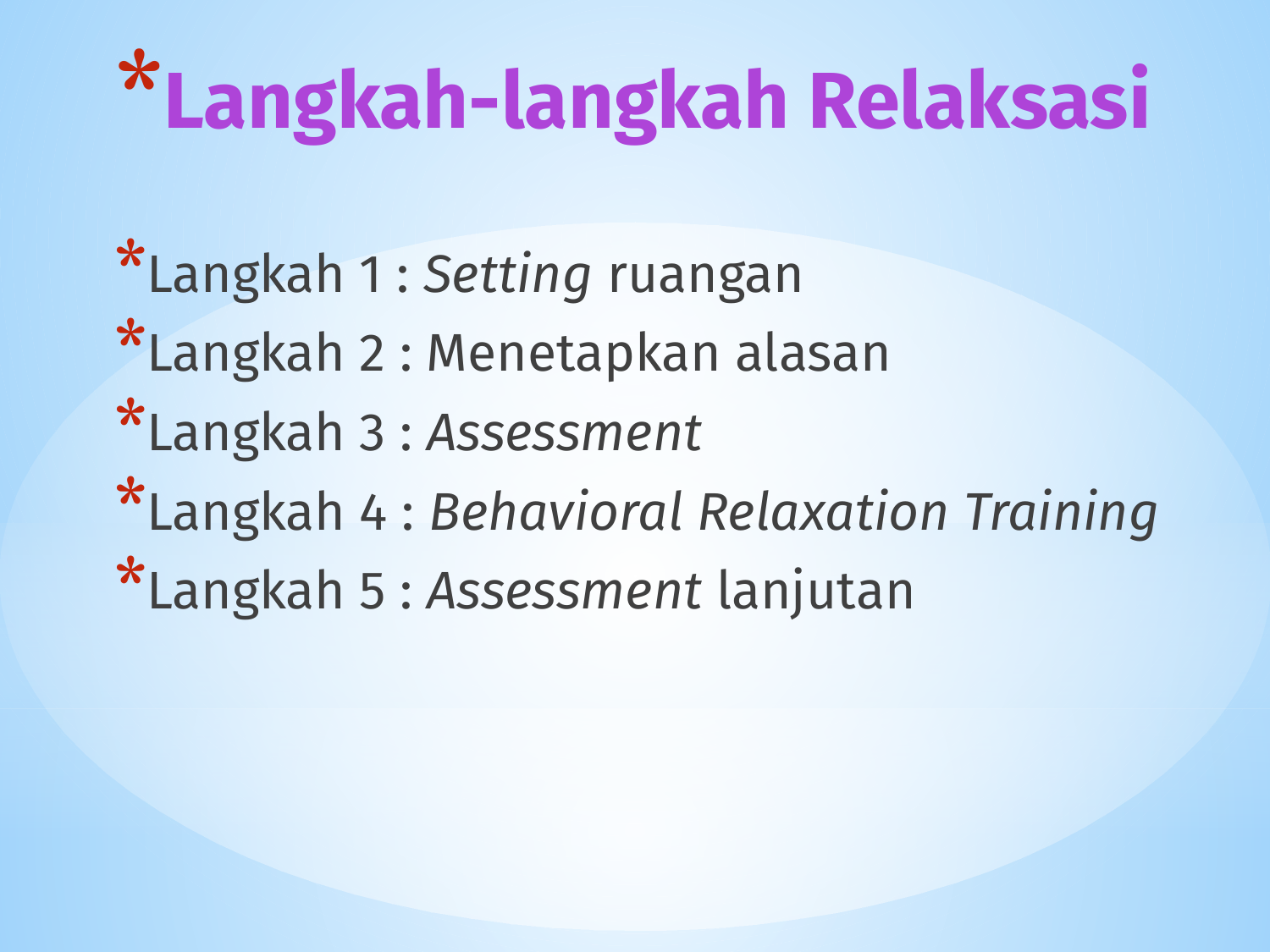

# Langkah-langkah Relaksasi
Langkah 1 : Setting ruangan
Langkah 2 : Menetapkan alasan
Langkah 3 : Assessment
Langkah 4 : Behavioral Relaxation Training
Langkah 5 : Assessment lanjutan